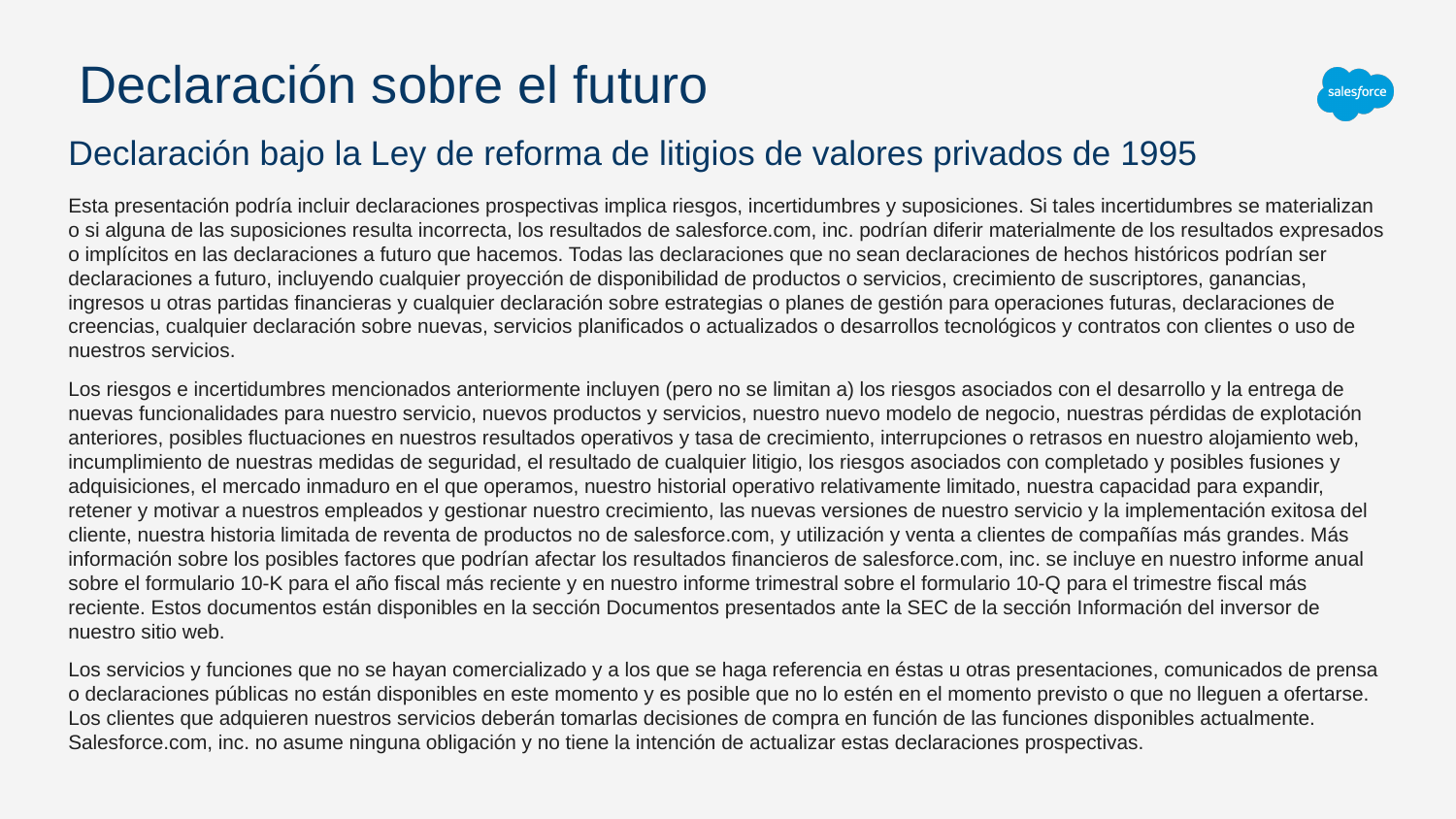

# Declaración sobre el futuro
Declaración bajo la Ley de reforma de litigios de valores privados de 1995

Esta presentación podría incluir declaraciones prospectivas implica riesgos, incertidumbres y suposiciones. Si tales incertidumbres se materializan o si alguna de las suposiciones resulta incorrecta, los resultados de salesforce.com, inc. podrían diferir materialmente de los resultados expresados ​​o implícitos en las declaraciones a futuro que hacemos. Todas las declaraciones que no sean declaraciones de hechos históricos podrían ser declaraciones a futuro, incluyendo cualquier proyección de disponibilidad de productos o servicios, crecimiento de suscriptores, ganancias, ingresos u otras partidas financieras y cualquier declaración sobre estrategias o planes de gestión para operaciones futuras, declaraciones de creencias, cualquier declaración sobre nuevas, servicios planificados o actualizados o desarrollos tecnológicos y contratos con clientes o uso de nuestros servicios.
Los riesgos e incertidumbres mencionados anteriormente incluyen (pero no se limitan a) los riesgos asociados con el desarrollo y la entrega de nuevas funcionalidades para nuestro servicio, nuevos productos y servicios, nuestro nuevo modelo de negocio, nuestras pérdidas de explotación anteriores, posibles fluctuaciones en nuestros resultados operativos y tasa de crecimiento, interrupciones o retrasos en nuestro alojamiento web, incumplimiento de nuestras medidas de seguridad, el resultado de cualquier litigio, los riesgos asociados con completado y posibles fusiones y adquisiciones, el mercado inmaduro en el que operamos, nuestro historial operativo relativamente limitado, nuestra capacidad para expandir, retener y motivar a nuestros empleados y gestionar nuestro crecimiento, las nuevas versiones de nuestro servicio y la implementación exitosa del cliente, nuestra historia limitada de reventa de productos no de salesforce.com, y utilización y venta a clientes de compañías más grandes. Más información sobre los posibles factores que podrían afectar los resultados financieros de salesforce.com, inc. se incluye en nuestro informe anual sobre el formulario 10-K para el año fiscal más reciente y en nuestro informe trimestral sobre el formulario 10-Q para el trimestre fiscal más reciente. Estos documentos están disponibles en la sección Documentos presentados ante la SEC de la sección Información del inversor de nuestro sitio web.
Los servicios y funciones que no se hayan comercializado y a los que se haga referencia en éstas u otras presentaciones, comunicados de prensa o declaraciones públicas no están disponibles en este momento y es posible que no lo estén en el momento previsto o que no lleguen a ofertarse. Los clientes que adquieren nuestros servicios deberán tomarlas decisiones de compra en función de las funciones disponibles actualmente. Salesforce.com, inc. no asume ninguna obligación y no tiene la intención de actualizar estas declaraciones prospectivas.